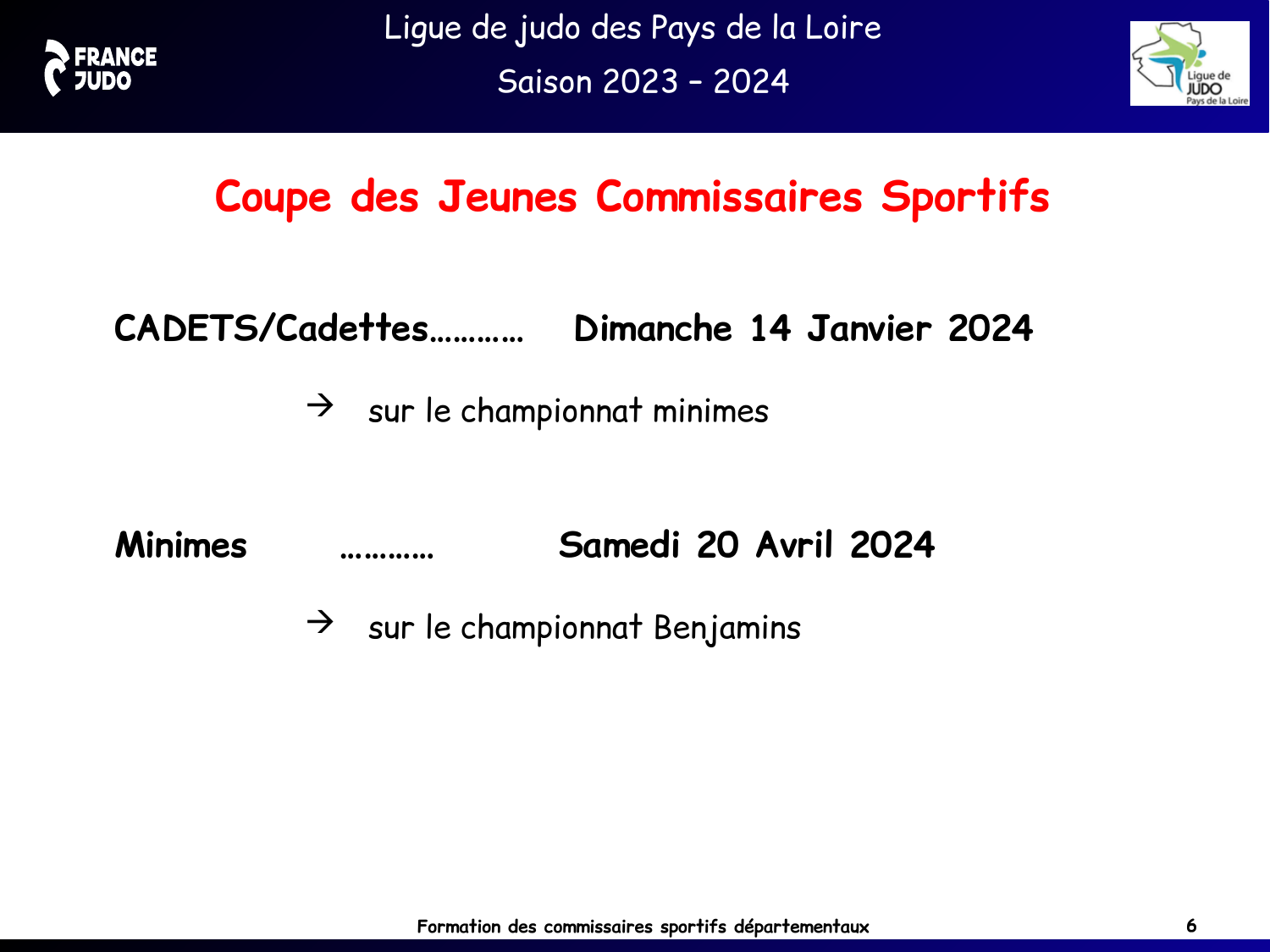

Coupe des Jeunes Commissaires Sportifs
CADETS/Cadettes…………	 Dimanche 14 Janvier 2024

sur le championnat minimes
Minimes      …………	Samedi 20 Avril 2024

sur le championnat Benjamins